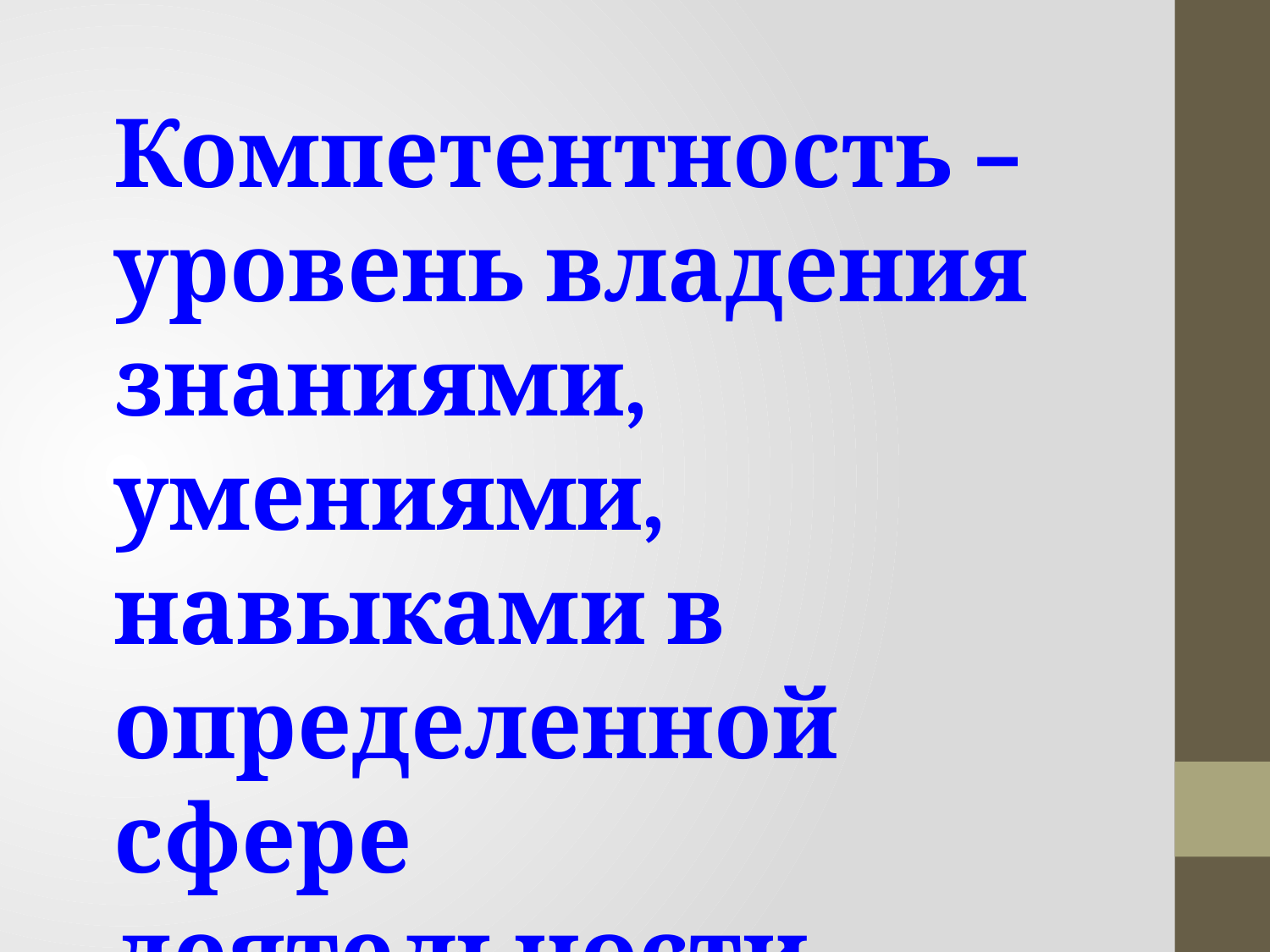

Компетентность –уровень владения знаниями, умениями, навыками в определенной сфере деятельности